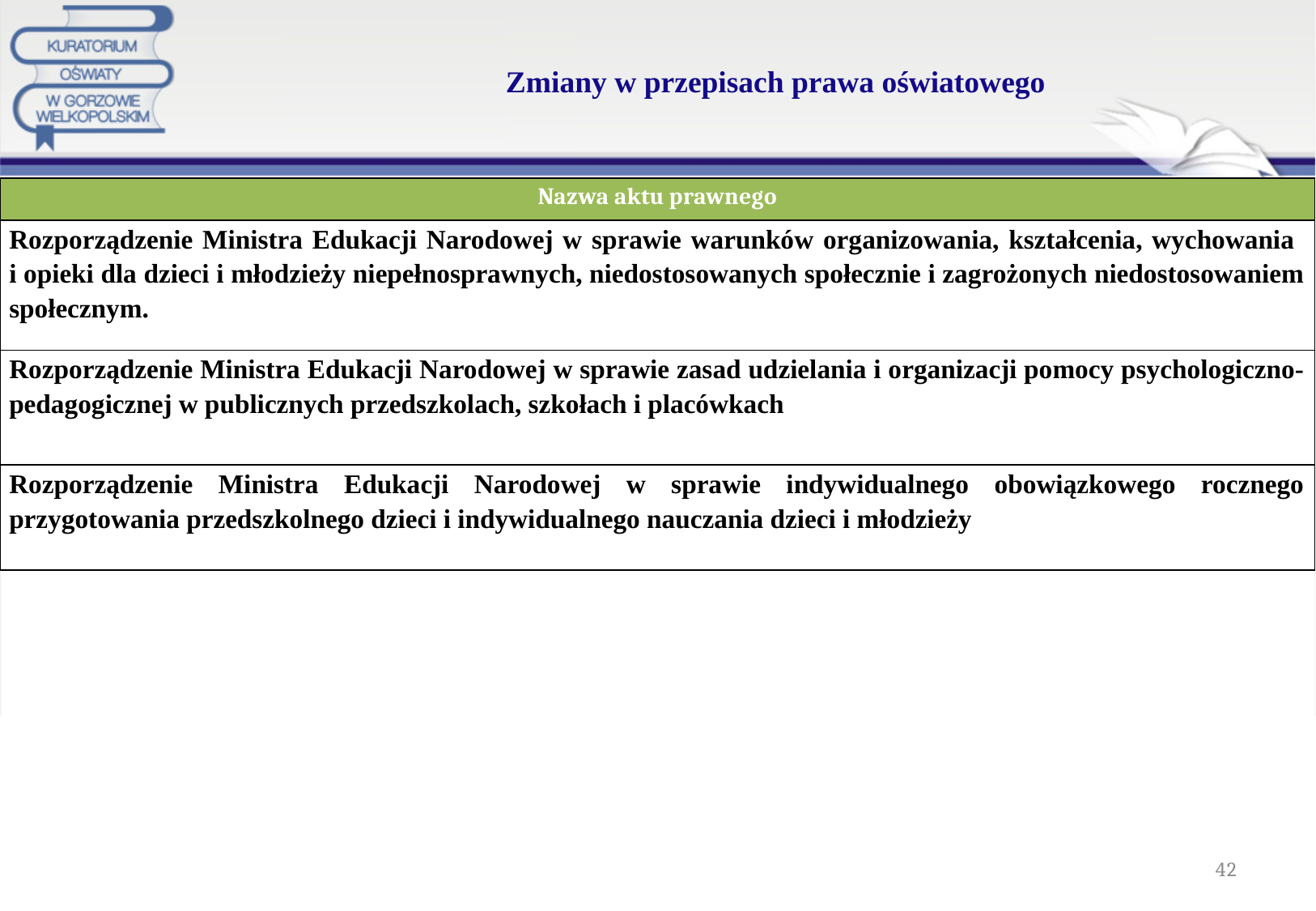

# Zmiany w przepisach prawa oświatowego
| Nazwa aktu prawnego |
| --- |
| Rozporządzenie Ministra Edukacji Narodowej w sprawie warunków organizowania, kształcenia, wychowania i opieki dla dzieci i młodzieży niepełnosprawnych, niedostosowanych społecznie i zagrożonych niedostosowaniem społecznym. |
| Rozporządzenie Ministra Edukacji Narodowej w sprawie zasad udzielania i organizacji pomocy psychologiczno-pedagogicznej w publicznych przedszkolach, szkołach i placówkach |
| Rozporządzenie Ministra Edukacji Narodowej w sprawie indywidualnego obowiązkowego rocznego przygotowania przedszkolnego dzieci i indywidualnego nauczania dzieci i młodzieży |
42